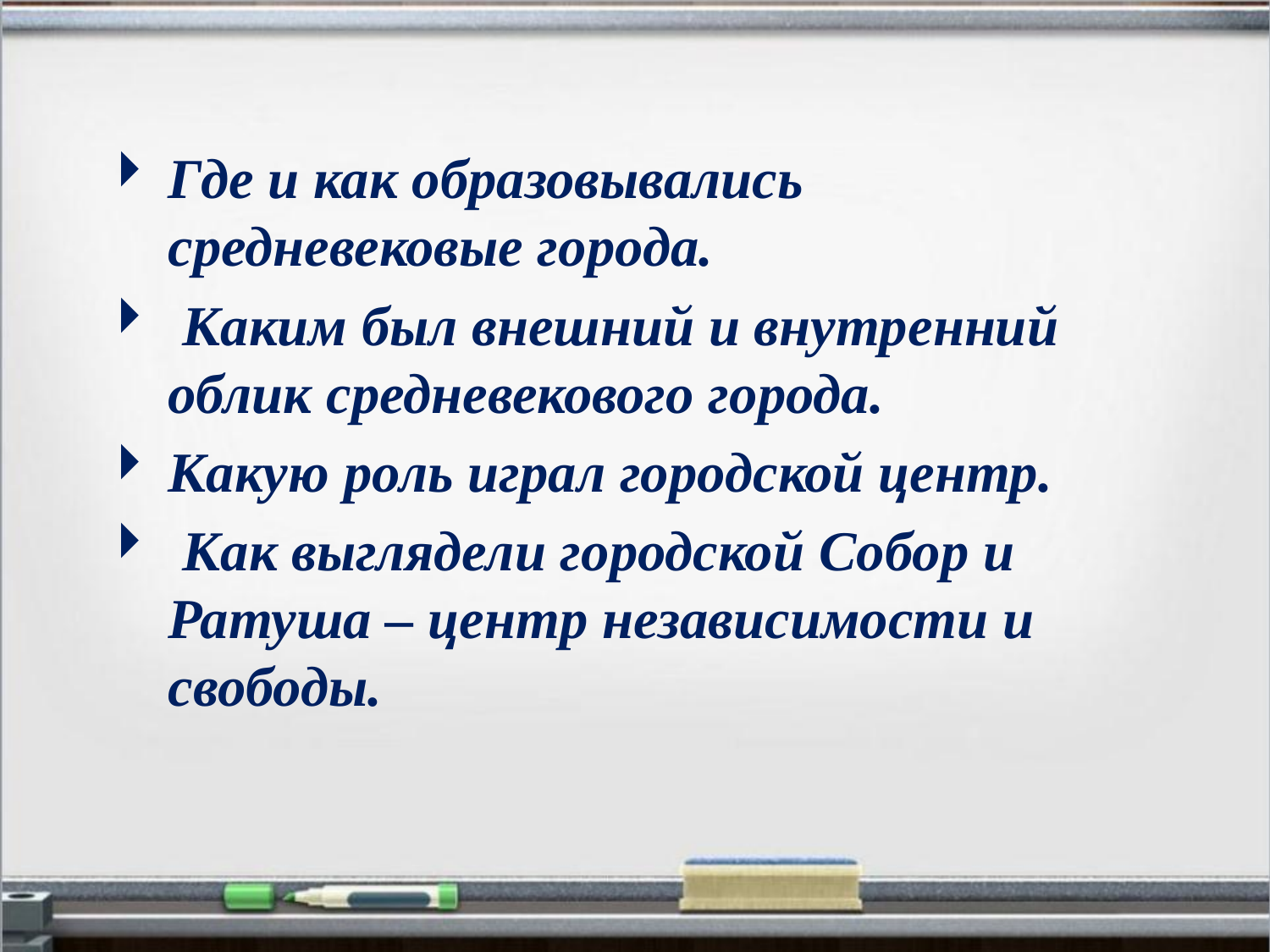

Где и как образовывались средневековые города.
 Каким был внешний и внутренний облик средневекового города.
Какую роль играл городской центр.
 Как выглядели городской Собор и Ратуша – центр независимости и свободы.